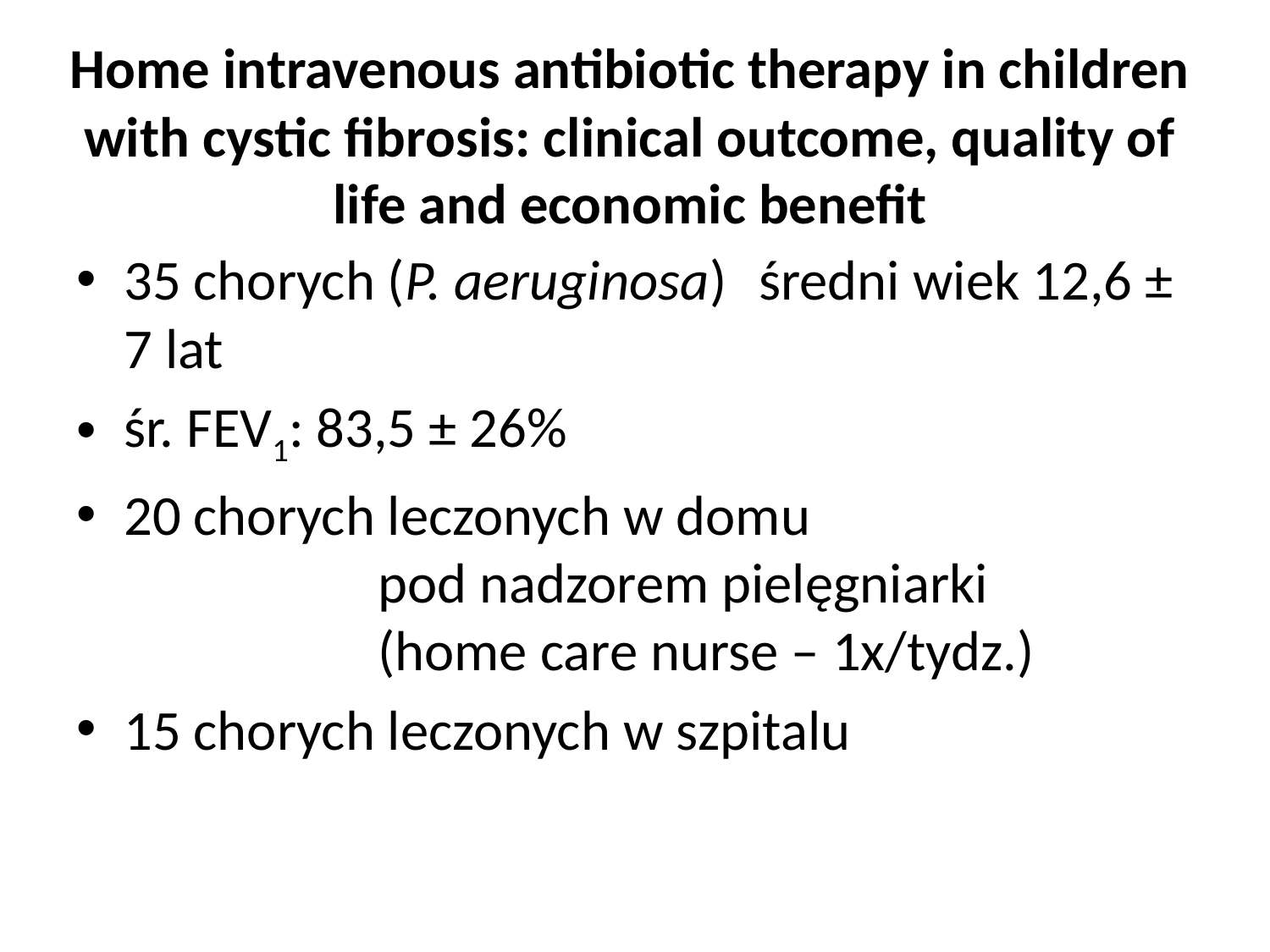

Home intravenous antibiotic therapy in children with cystic fibrosis: clinical outcome, quality of life and economic benefit
35 chorych (P. aeruginosa)	średni wiek 12,6 ± 7 lat
śr. FEV1: 83,5 ± 26%
20 chorych leczonych w domu
		pod nadzorem pielęgniarki
		(home care nurse – 1x/tydz.)
15 chorych leczonych w szpitalu